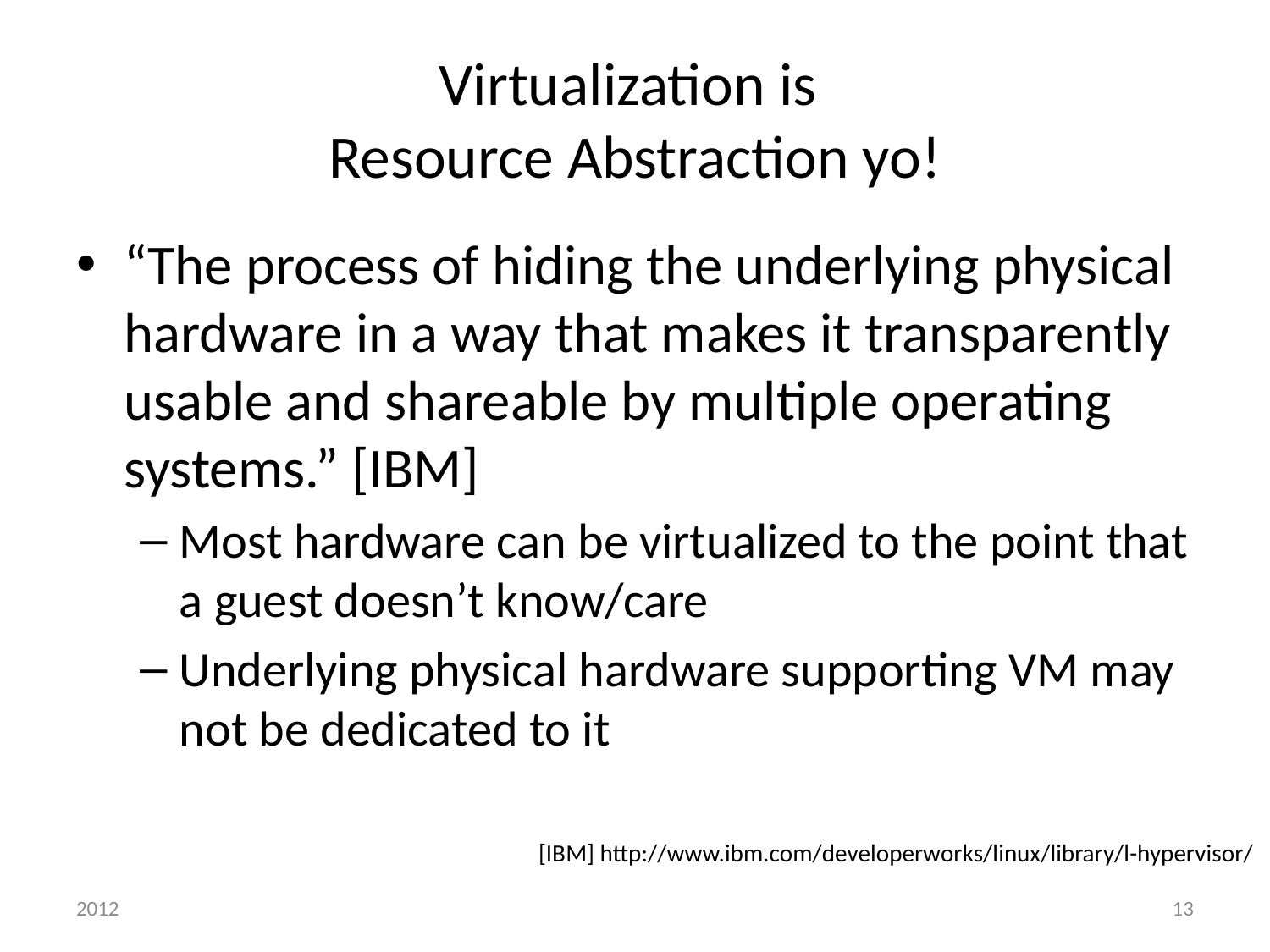

# Virtualization is Resource Abstraction yo!
“The process of hiding the underlying physical hardware in a way that makes it transparently usable and shareable by multiple operating systems.” [IBM]
Most hardware can be virtualized to the point that a guest doesn’t know/care
Underlying physical hardware supporting VM may not be dedicated to it
[IBM] http://www.ibm.com/developerworks/linux/library/l-hypervisor/
2012

13